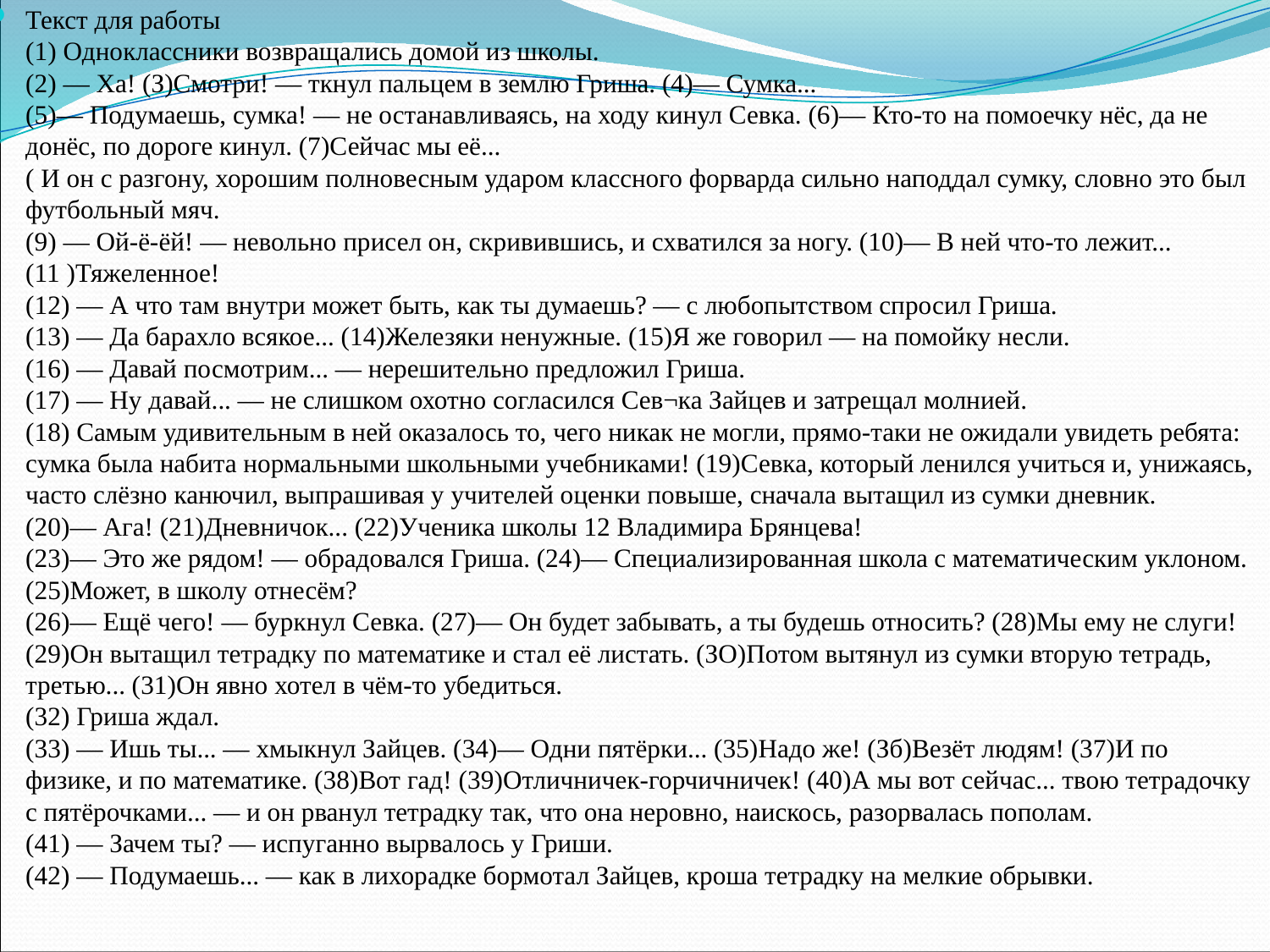

Текст для работы
(1) Одноклассники возвращались домой из школы.
(2) — Ха! (З)Смотри! — ткнул пальцем в землю Гриша. (4)— Сумка...
(5)— Подумаешь, сумка! — не останавливаясь, на ходу кинул Севка. (6)— Кто-то на помоечку нёс, да не донёс, по дороге кинул. (7)Сейчас мы её...
( И он с разгону, хорошим полновесным ударом классного форварда сильно наподдал сумку, словно это был футбольный мяч.
(9) — Ой-ё-ёй! — невольно присел он, скривившись, и схватился за ногу. (10)— В ней что-то лежит... (11 )Тяжеленное!
(12) — А что там внутри может быть, как ты думаешь? — с любопытством спросил Гриша.
(13) — Да барахло всякое... (14)Железяки ненужные. (15)Я же говорил — на помойку несли.
(16) — Давай посмотрим... — нерешительно предложил Гриша.
(17) — Ну давай... — не слишком охотно согласился Сев¬ка Зайцев и затрещал молнией.
(18) Самым удивительным в ней оказалось то, чего никак не могли, прямо-таки не ожидали увидеть ребята: сумка была набита нормальными школьными учебниками! (19)Севка, который ленился учиться и, унижаясь, часто слёзно канючил, выпрашивая у учителей оценки повыше, сначала вытащил из сумки дневник.
(20)— Ага! (21)Дневничок... (22)Ученика школы 12 Владимира Брянцева!
(23)— Это же рядом! — обрадовался Гриша. (24)— Специализированная школа с математическим уклоном. (25)Может, в школу отнесём?
(26)— Ещё чего! — буркнул Севка. (27)— Он будет забывать, а ты будешь относить? (28)Мы ему не слуги!
(29)Он вытащил тетрадку по математике и стал её листать. (ЗО)Потом вытянул из сумки вторую тетрадь, третью... (31)Он явно хотел в чём-то убедиться.
(32) Гриша ждал.
(33) — Ишь ты... — хмыкнул Зайцев. (34)— Одни пятёрки... (35)Надо же! (Зб)Везёт людям! (37)И по физике, и по математике. (38)Вот гад! (39)Отличничек-горчичничек! (40)А мы вот сейчас... твою тетрадочку с пятёрочками... — и он рванул тетрадку так, что она неровно, наискось, разорвалась пополам.
(41) — Зачем ты? — испуганно вырвалось у Гриши.
(42) — Подумаешь... — как в лихорадке бормотал Зайцев, кроша тетрадку на мелкие обрывки.